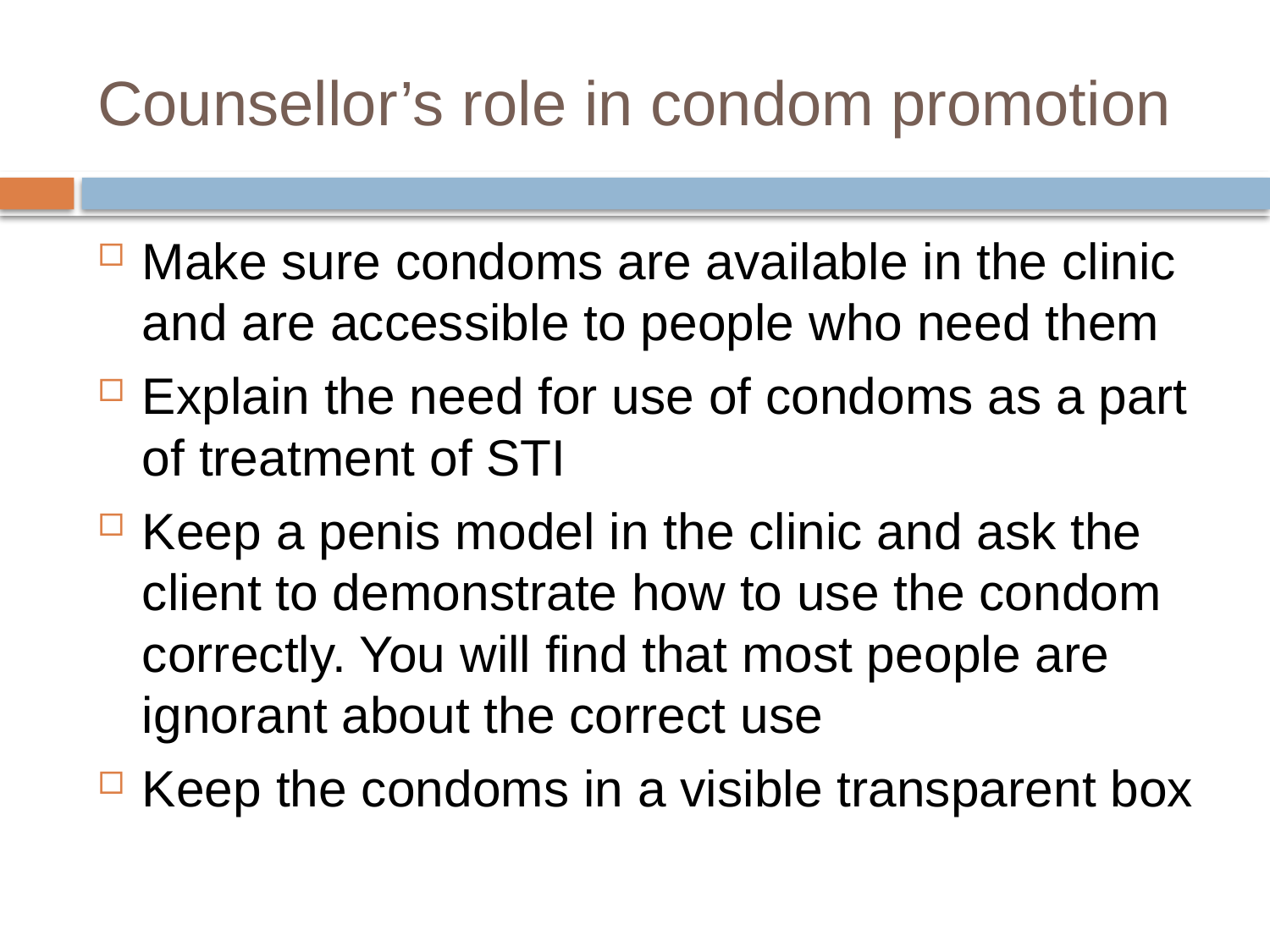

# Counsellor’s role in condom promotion
Make sure condoms are available in the clinic and are accessible to people who need them
Explain the need for use of condoms as a part of treatment of STI
Keep a penis model in the clinic and ask the client to demonstrate how to use the condom correctly. You will find that most people are ignorant about the correct use
Keep the condoms in a visible transparent box